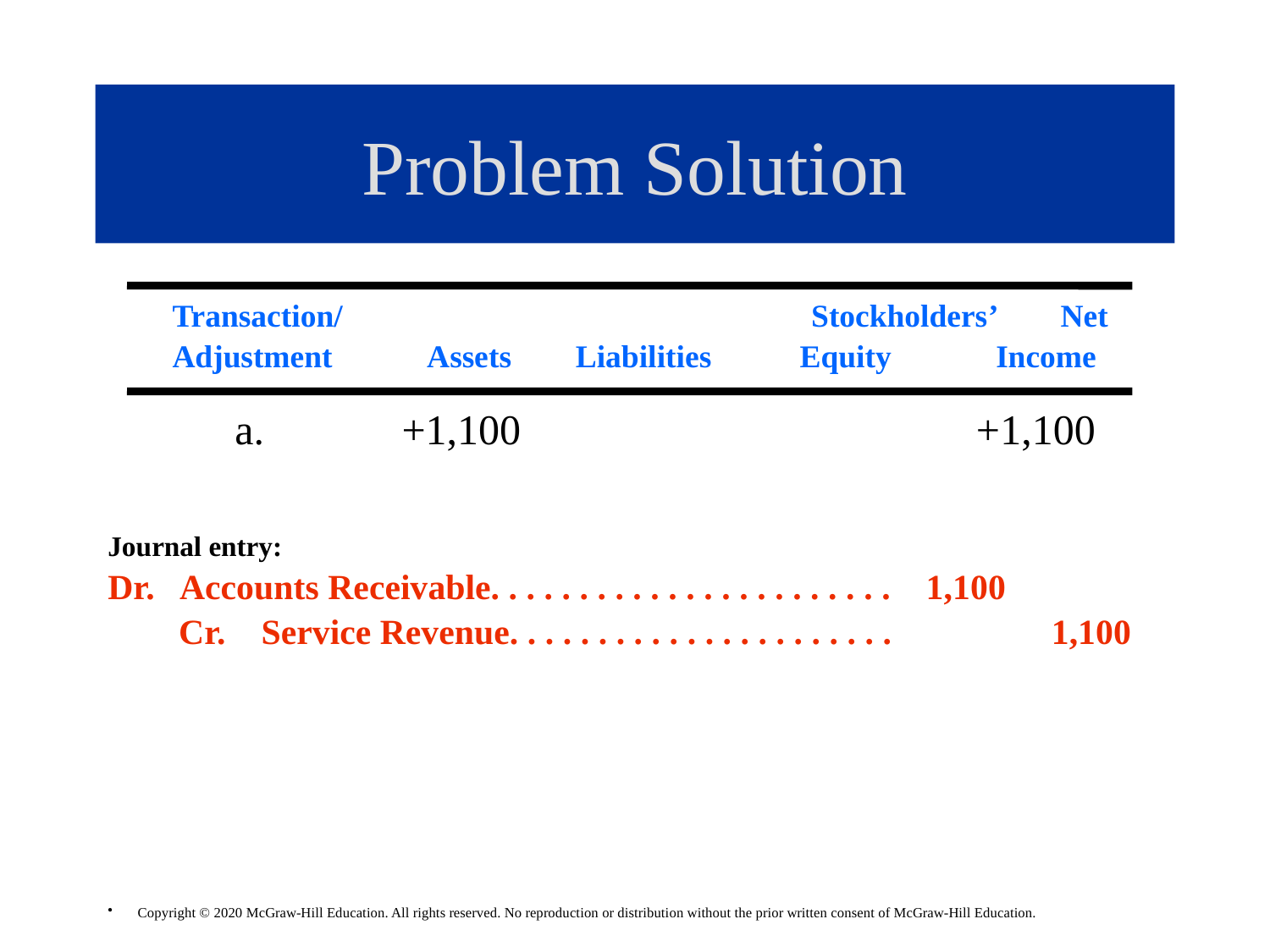

# Problem Solution

        Transaction/	                                                  Stockholders’        Net
        Adjustment            Assets        Liabilities           Equity             Income

            a.             +1,100                                           +1,100

Journal entry:
Dr.   Accounts Receivable. . . . . . . . . . . . . . . . . . . . . . .    1,100
        Cr.    Service Revenue. . . . . . . . . . . . . . . . . . . . . .                  1,100